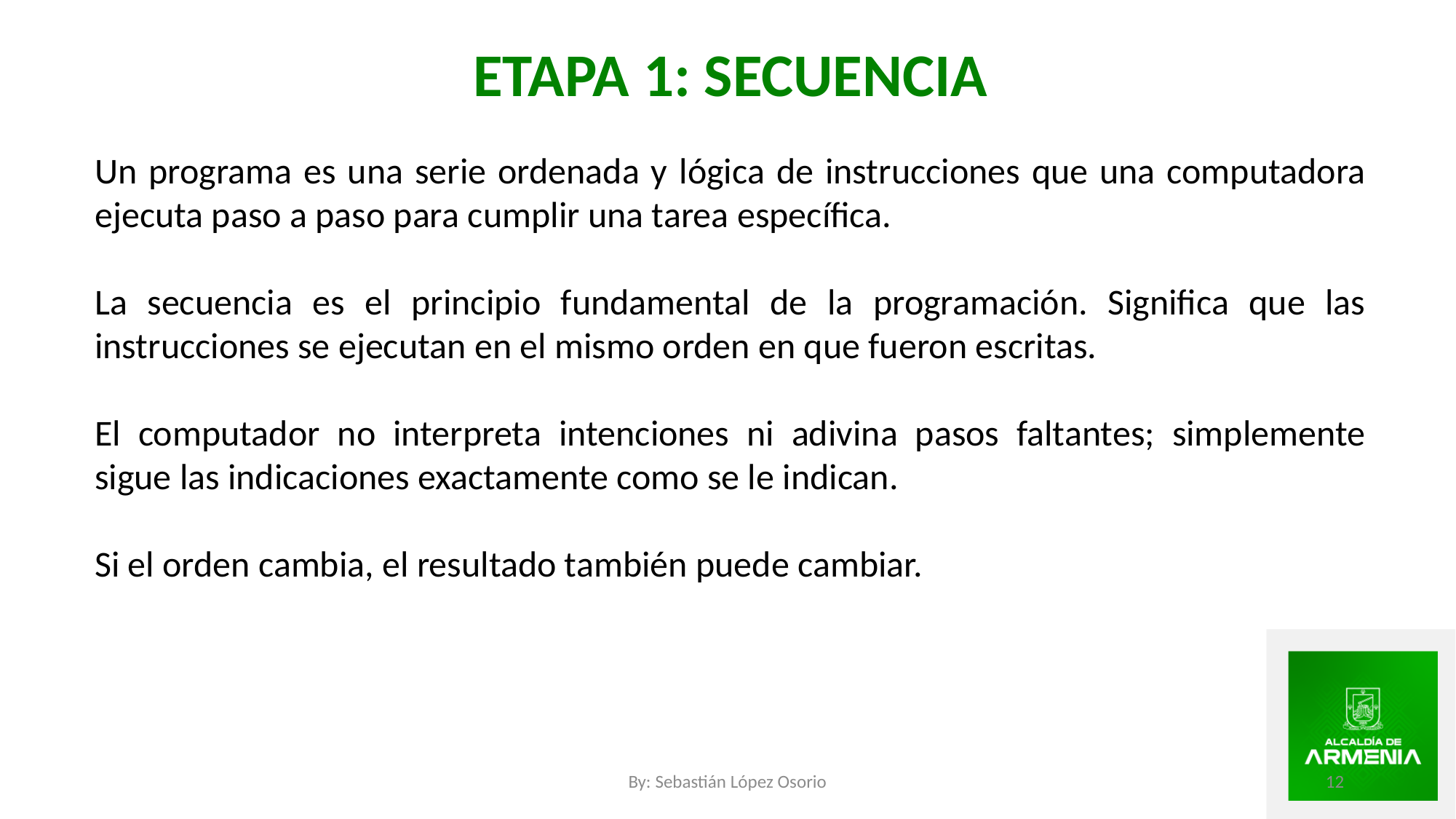

ETAPA 1: SECUENCIA
Un programa es una serie ordenada y lógica de instrucciones que una computadora ejecuta paso a paso para cumplir una tarea específica.

La secuencia es el principio fundamental de la programación. Significa que las instrucciones se ejecutan en el mismo orden en que fueron escritas.

El computador no interpreta intenciones ni adivina pasos faltantes; simplemente sigue las indicaciones exactamente como se le indican.

Si el orden cambia, el resultado también puede cambiar.
By: Sebastián López Osorio
12